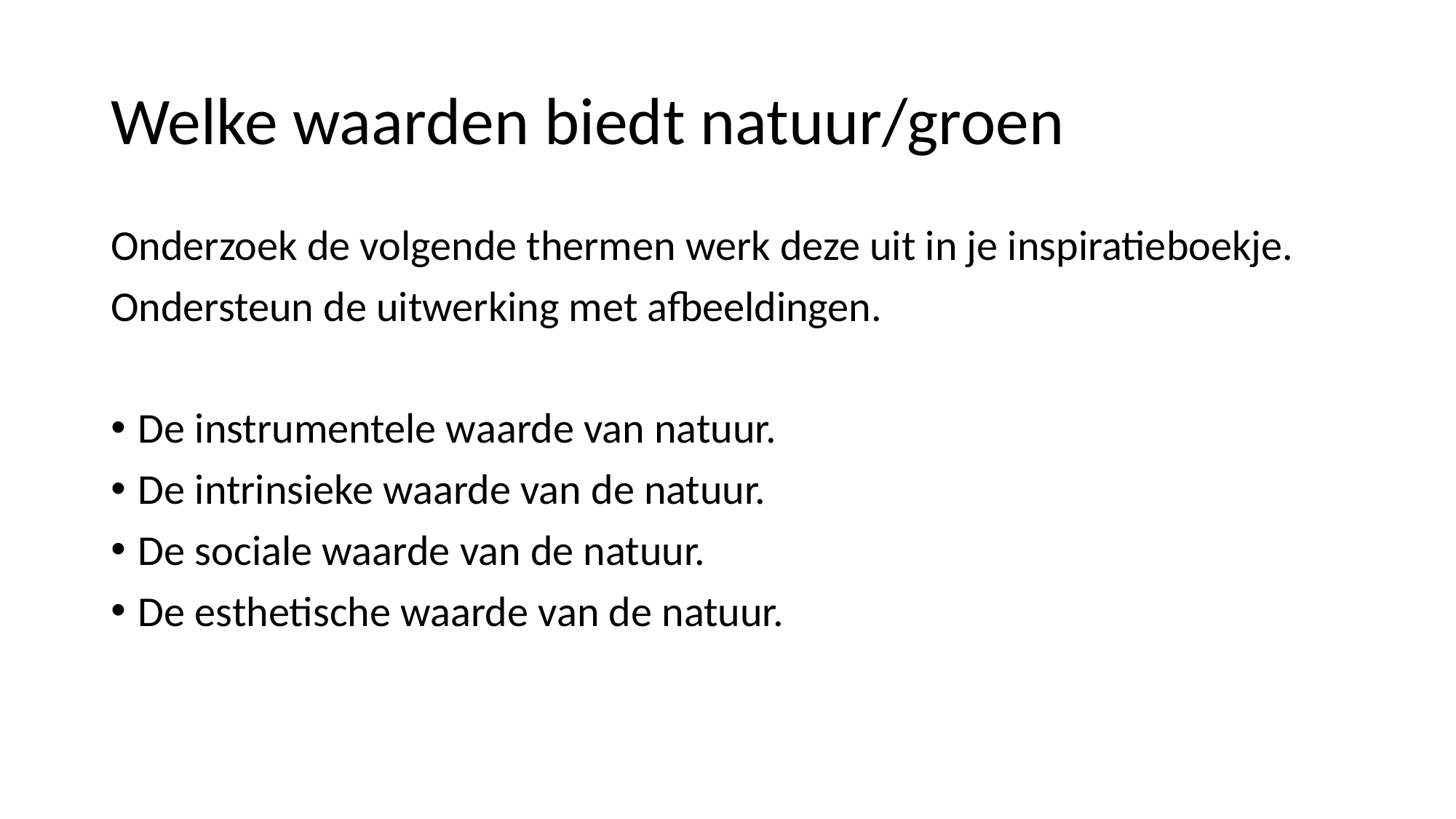

# Welke waarden biedt natuur/groen
Onderzoek de volgende thermen werk deze uit in je inspiratieboekje.
Ondersteun de uitwerking met afbeeldingen.

De instrumentele waarde van natuur.
De intrinsieke waarde van de natuur.
De sociale waarde van de natuur.
De esthetische waarde van de natuur.